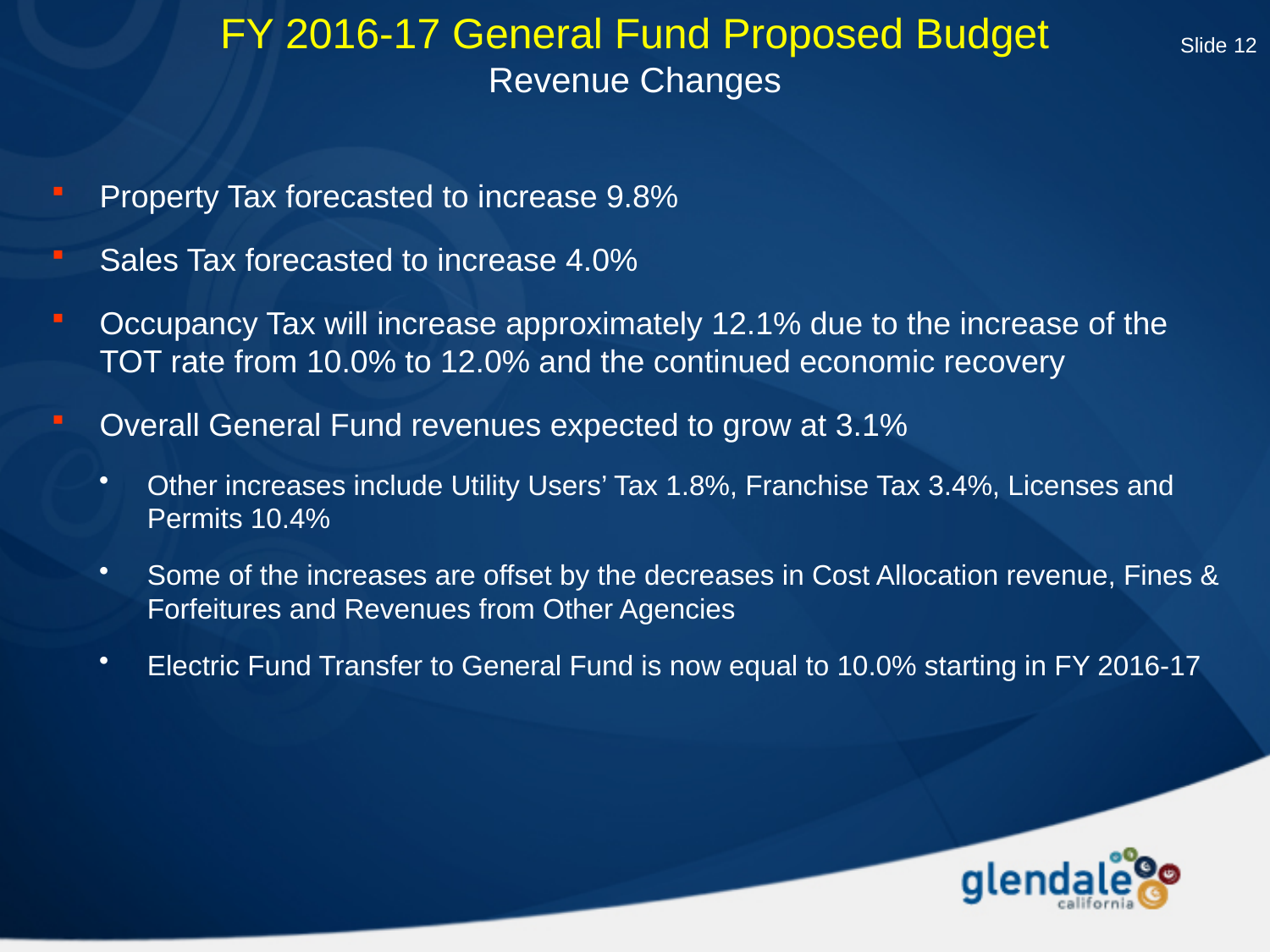

Slide 12
FY 2016-17 General Fund Proposed Budget
Revenue Changes
Property Tax forecasted to increase 9.8%
Sales Tax forecasted to increase 4.0%
Occupancy Tax will increase approximately 12.1% due to the increase of the TOT rate from 10.0% to 12.0% and the continued economic recovery
Overall General Fund revenues expected to grow at 3.1%
Other increases include Utility Users’ Tax 1.8%, Franchise Tax 3.4%, Licenses and Permits 10.4%
Some of the increases are offset by the decreases in Cost Allocation revenue, Fines & Forfeitures and Revenues from Other Agencies
Electric Fund Transfer to General Fund is now equal to 10.0% starting in FY 2016-17